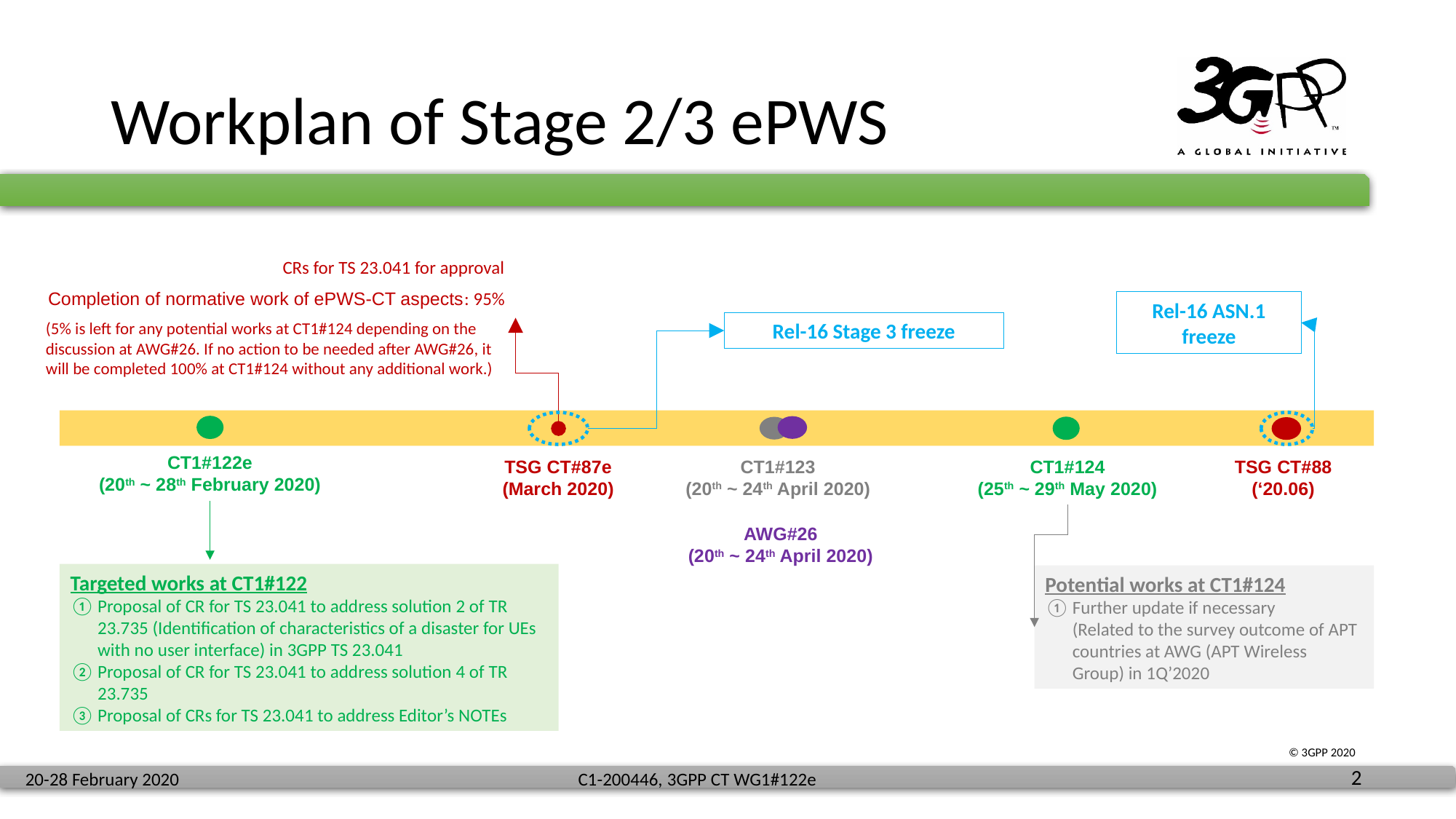

# Workplan of Stage 2/3 ePWS
CRs for TS 23.041 for approval
Completion of normative work of ePWS-CT aspects: 95%
(5% is left for any potential works at CT1#124 depending on the discussion at AWG#26. If no action to be needed after AWG#26, it will be completed 100% at CT1#124 without any additional work.)
Rel-16 ASN.1 freeze
Rel-16 Stage 3 freeze

CT1#122e
(20th ~ 28th February 2020)
CT1#123
(20th ~ 24th April 2020)
CT1#124
(25th ~ 29th May 2020)
TSG CT#87e
(March 2020)
TSG CT#88
(‘20.06)
AWG#26
(20th ~ 24th April 2020)
Targeted works at CT1#122
Proposal of CR for TS 23.041 to address solution 2 of TR 23.735 (Identification of characteristics of a disaster for UEs with no user interface) in 3GPP TS 23.041
Proposal of CR for TS 23.041 to address solution 4 of TR 23.735
Proposal of CRs for TS 23.041 to address Editor’s NOTEs
Potential works at CT1#124
Further update if necessary
(Related to the survey outcome of APT countries at AWG (APT Wireless Group) in 1Q’2020